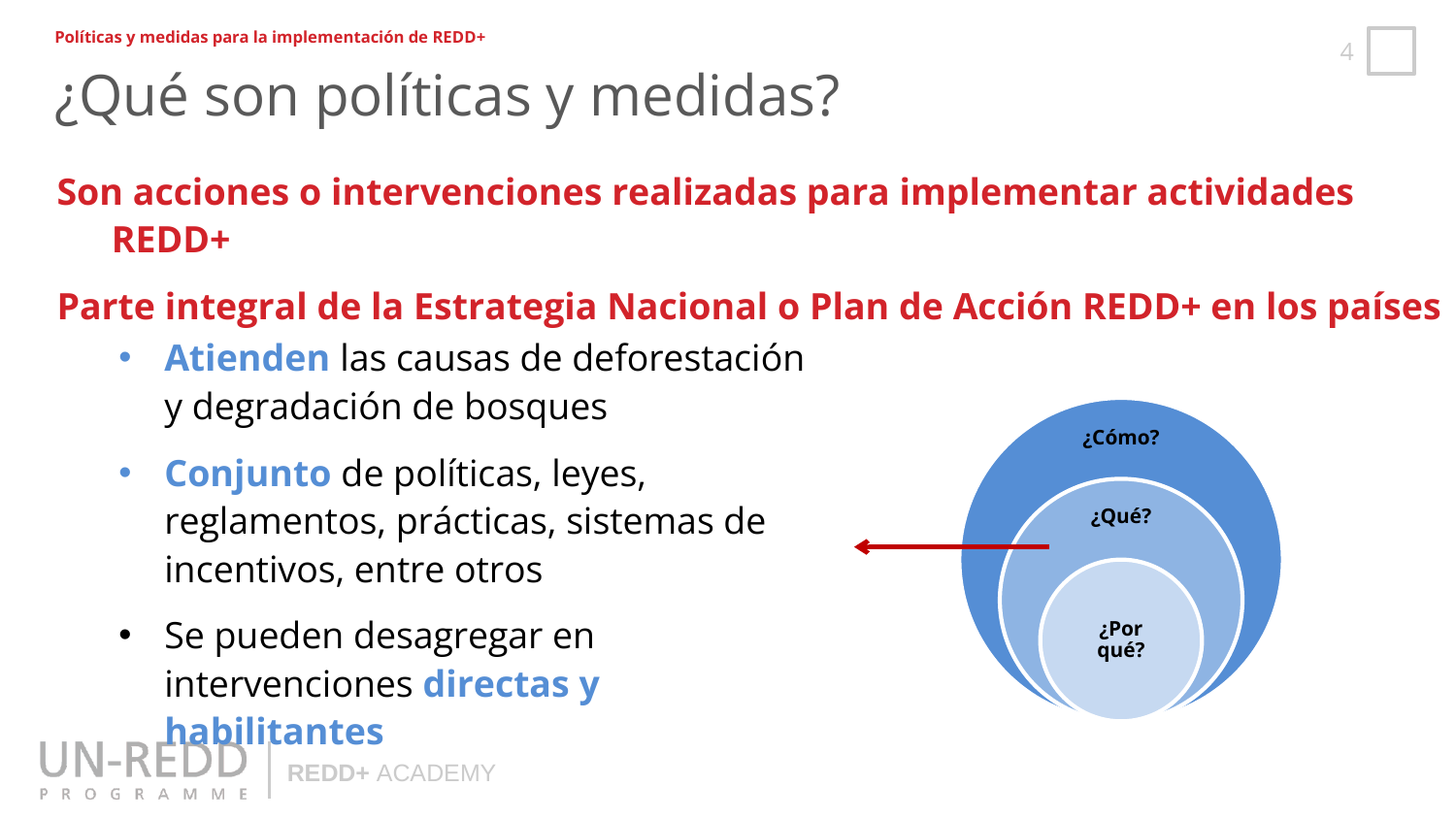

Políticas y medidas para la implementación de REDD+
¿Qué son políticas y medidas?
Son acciones o intervenciones realizadas para implementar actividades REDD+
Parte integral de la Estrategia Nacional o Plan de Acción REDD+ en los países
Atienden las causas de deforestación y degradación de bosques
Conjunto de políticas, leyes, reglamentos, prácticas, sistemas de incentivos, entre otros
Se pueden desagregar en intervenciones directas y habilitantes
¿Cómo?
¿Qué?
¿Por qué?